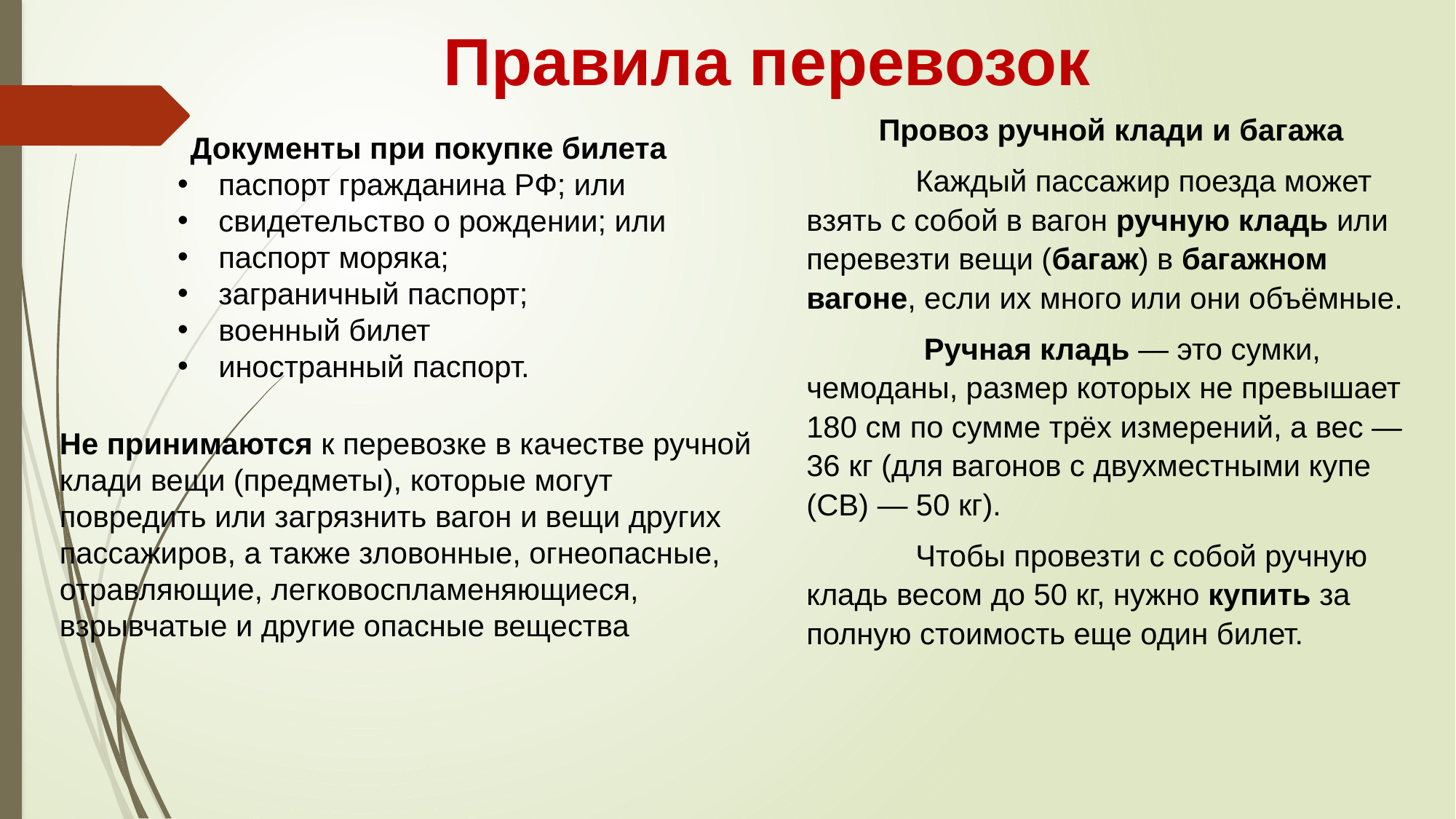

# Правила перевозок
Провоз ручной клади и багажа
	Каждый пассажир поезда может взять с собой в вагон ручную кладь или перевезти вещи (багаж) в багажном вагоне, если их много или они объёмные.
	 Ручная кладь — это сумки, чемоданы, размер которых не превышает 180 см по сумме трёх измерений, а вес — 36 кг (для вагонов с двухместными купе (СВ) — 50 кг).
	Чтобы провезти с собой ручную кладь весом до 50 кг, нужно купить за полную стоимость еще один билет.
Документы при покупке билета
паспорт гражданина РФ; или
свидетельство о рождении; или
паспорт моряка;
заграничный паспорт;
военный билет
иностранный паспорт.
Не принимаются к перевозке в качестве ручной клади вещи (предметы), которые могут повредить или загрязнить вагон и вещи других пассажиров, а также зловонные, огнеопасные, отравляющие, легковоспламеняющиеся, взрывчатые и другие опасные вещества